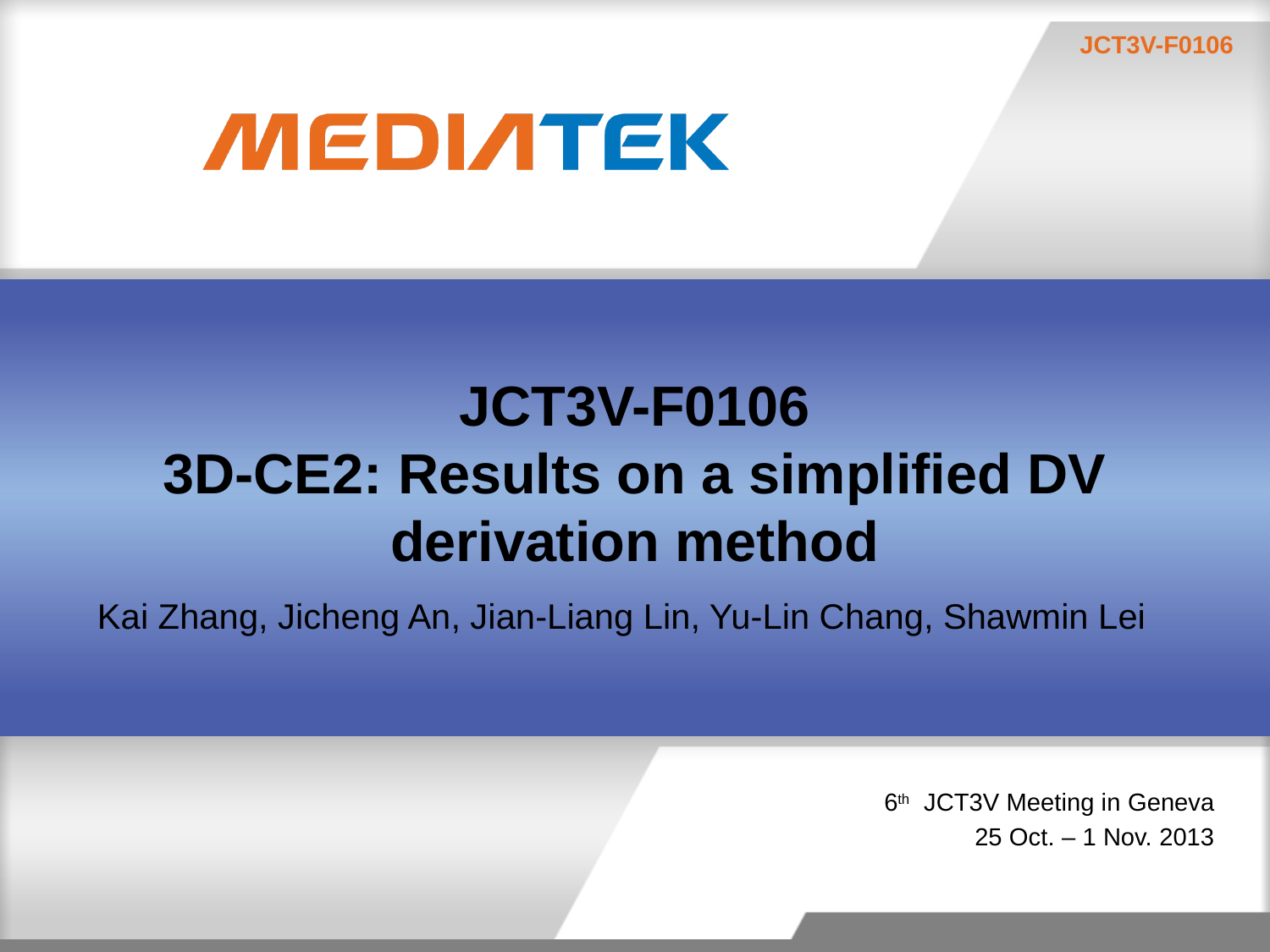

# JCT3V-F0106 3D-CE2: Results on a simplified DV derivation method
Kai Zhang, Jicheng An, Jian-Liang Lin, Yu-Lin Chang, Shawmin Lei